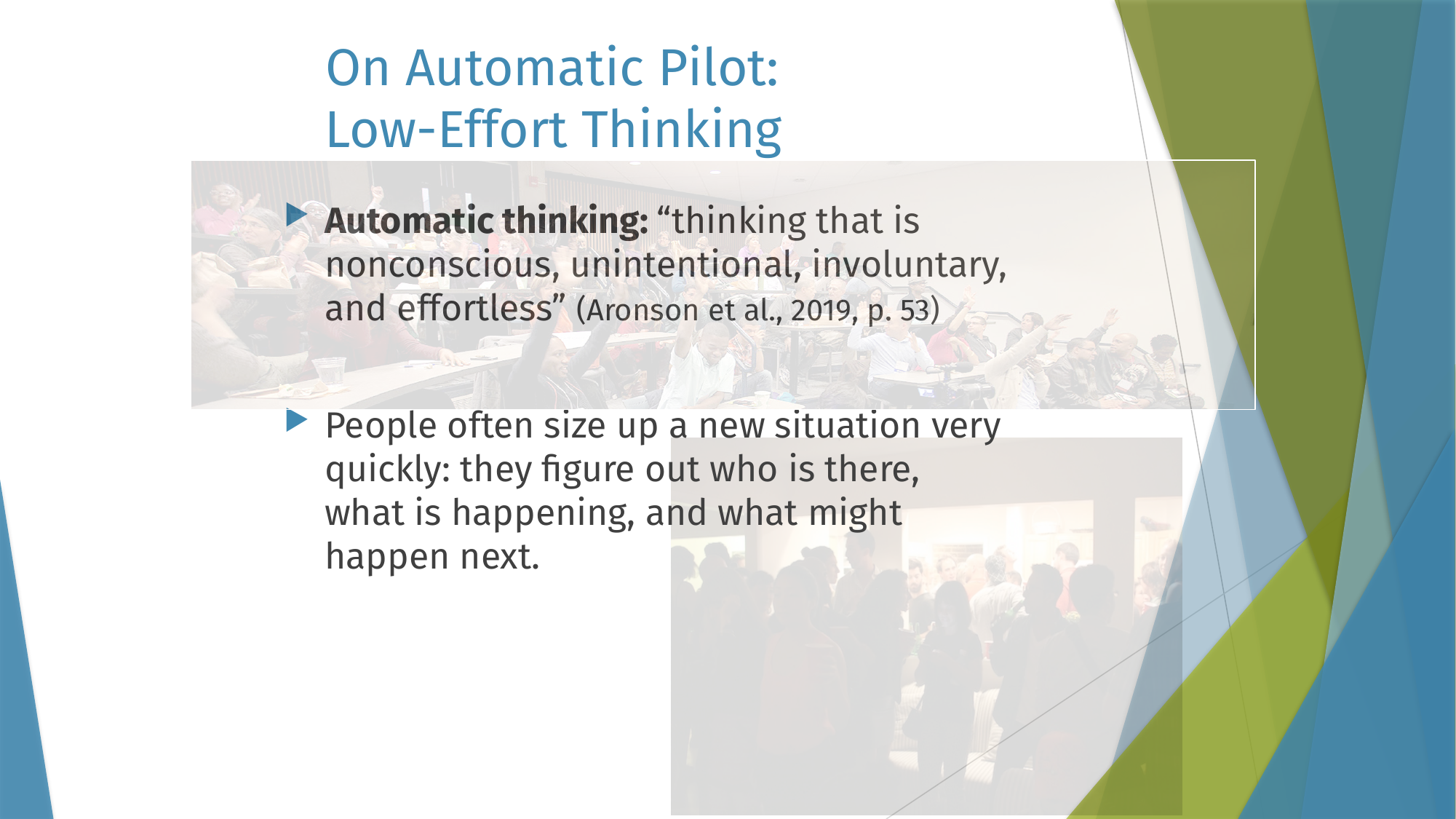

# On Automatic Pilot: Low-Effort Thinking

Automatic thinking: “thinking that is nonconscious, unintentional, involuntary, and effortless” (Aronson et al., 2019, p. 53)

People often size up a new situation very quickly: they figure out who is there, what is happening, and what might happen next.